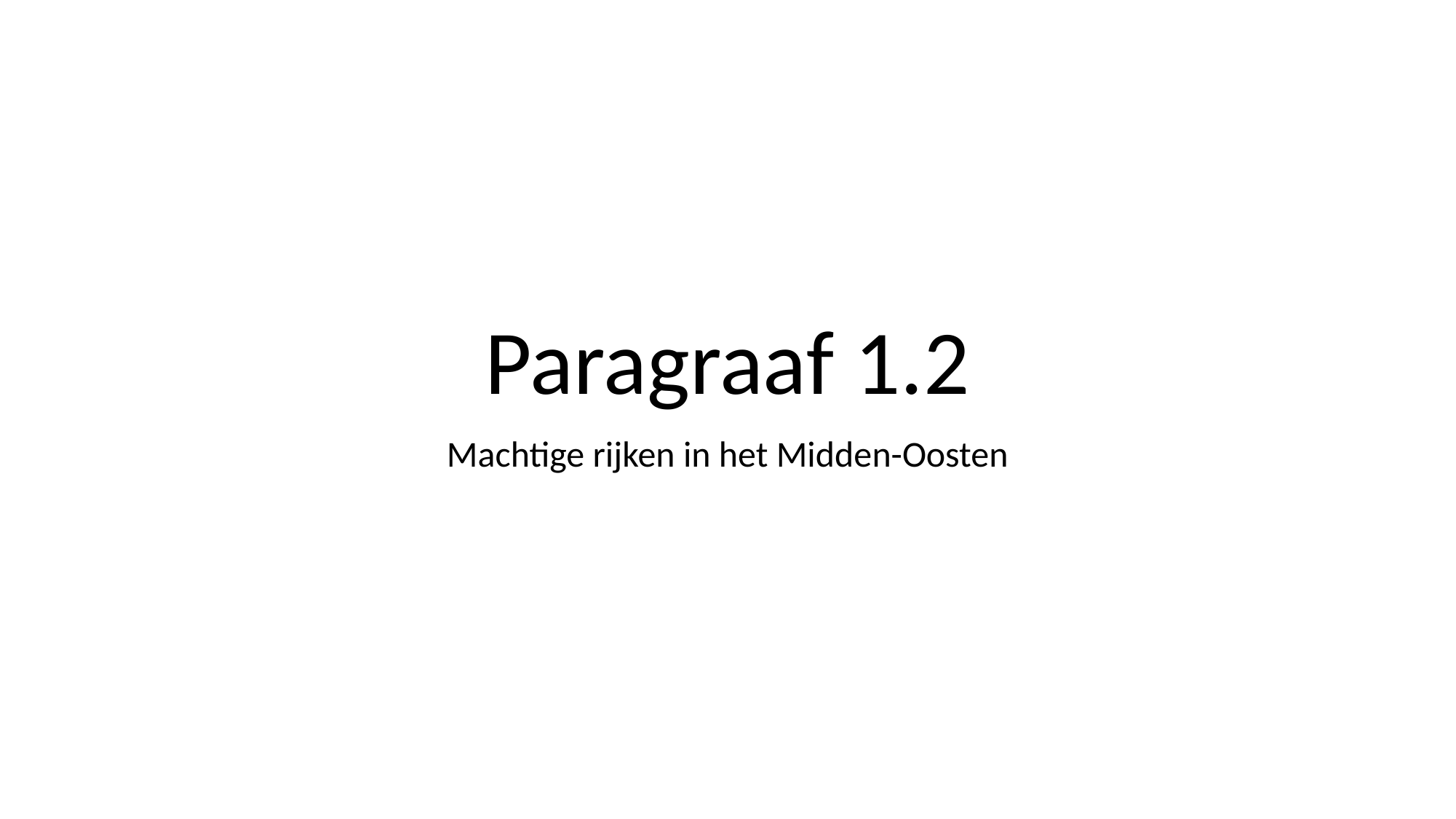

# Paragraaf 1.2
Machtige rijken in het Midden-Oosten